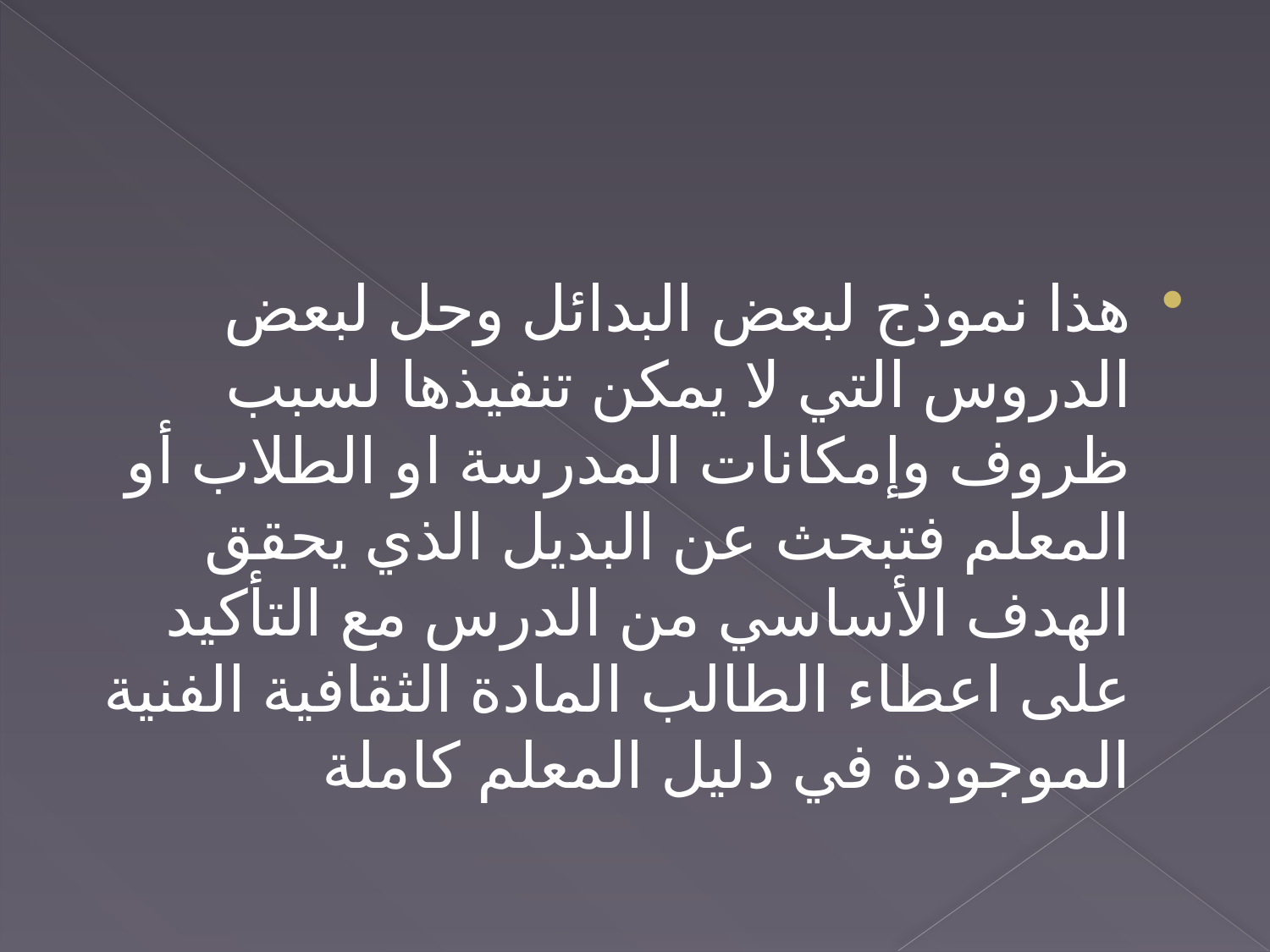

هذا نموذج لبعض البدائل وحل لبعض الدروس التي لا يمكن تنفيذها لسبب ظروف وإمكانات المدرسة او الطلاب أو المعلم فتبحث عن البديل الذي يحقق الهدف الأساسي من الدرس مع التأكيد على اعطاء الطالب المادة الثقافية الفنية الموجودة في دليل المعلم كاملة